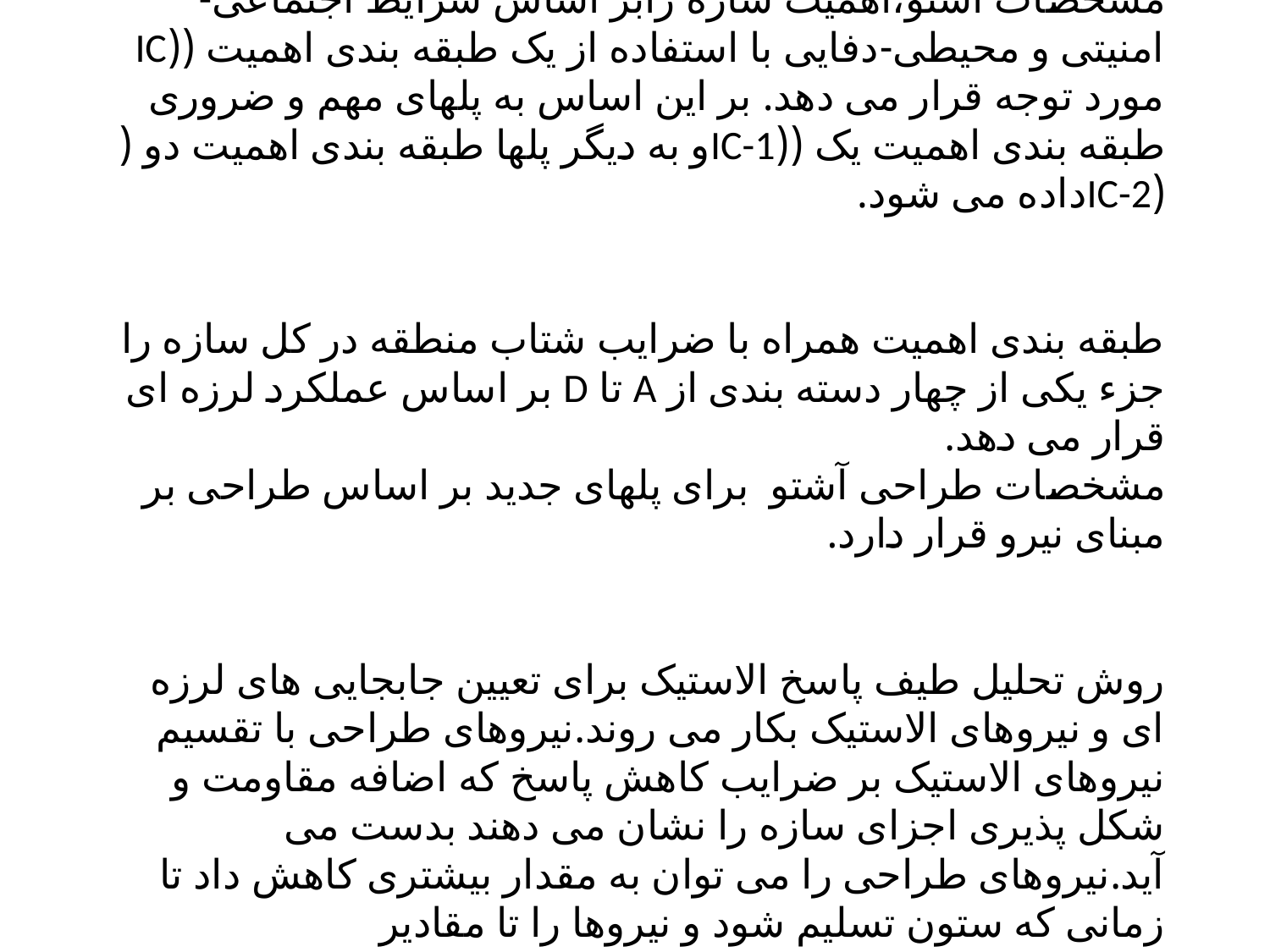

# مشخصات آشتو،اهمیت سازه رابر اساس شرایط اجتماعی-امنیتی و محیطی-دفایی با استفاده از یک طبقه بندی اهمیت ((IC مورد توجه قرار می دهد. بر این اساس به پلهای مهم و ضروری طبقه بندی اهمیت یک ((IC-1و به دیگر پلها طبقه بندی اهمیت دو ( (IC-2داده می شود. طبقه بندی اهمیت همراه با ضرایب شتاب منطقه در کل سازه را جزء یکی از چهار دسته بندی از A تا D بر اساس عملکرد لرزه ای قرار می دهد. مشخصات طراحی آشتو  برای پلهای جدید بر اساس طراحی بر مبنای نیرو قرار دارد. روش تحلیل طیف پاسخ الاستیک برای تعیین جابجایی های لرزه ای و نیروهای الاستیک بکار می روند.نیروهای طراحی با تقسیم نیروهای الاستیک بر ضرایب کاهش پاسخ که اضافه مقاومت و شکل پذیری اجزای سازه را نشان می دهند بدست می آید.نیروهای طراحی را می توان به مقدار بیشتری کاهش داد تا زمانی که ستون تسلیم شود و نیروها را تا مقادیر حداکثرمشخصی محدود سازد.